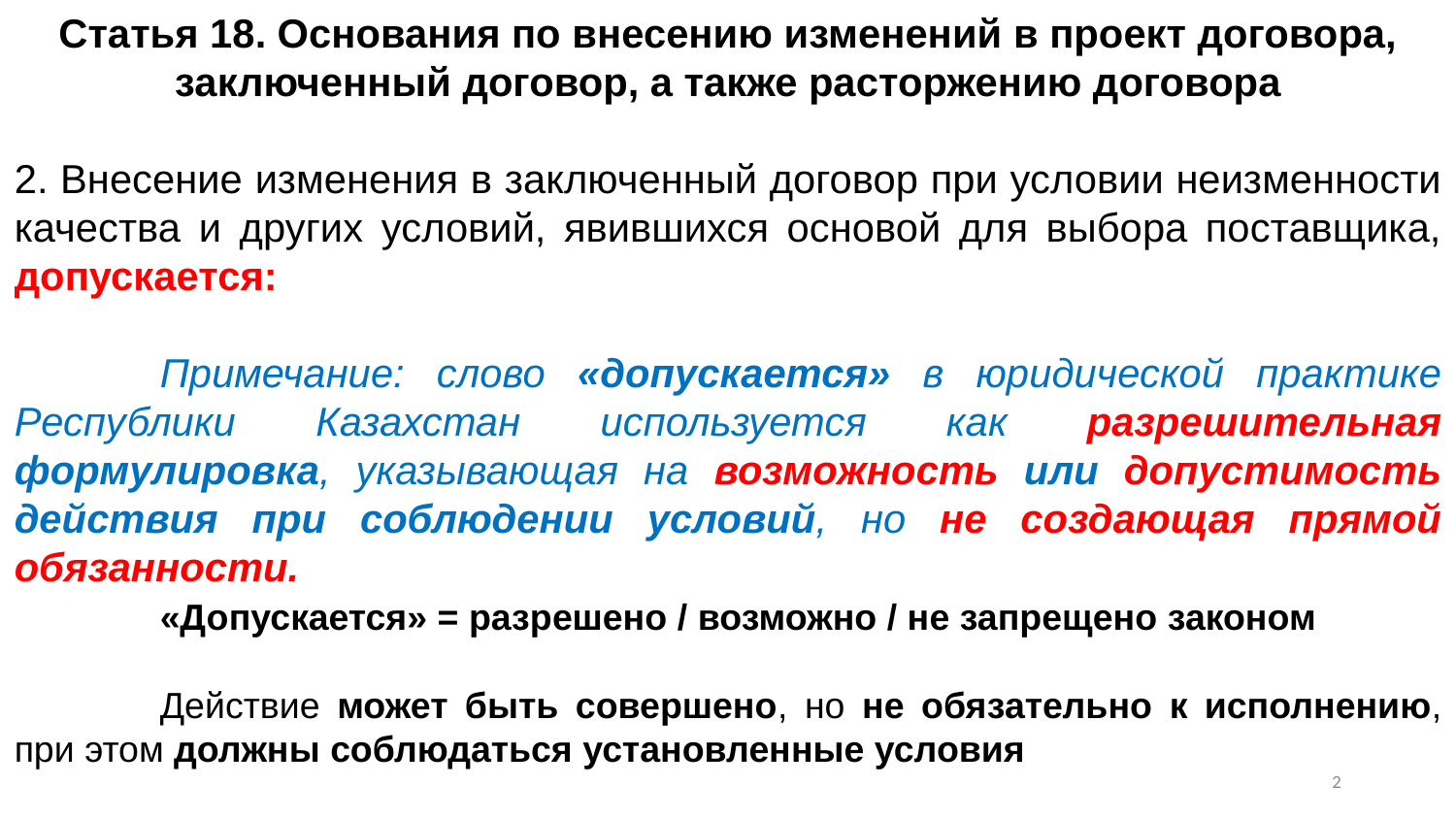

Статья 18. Основания по внесению изменений в проект договора, заключенный договор, а также расторжению договора

2. Внесение изменения в заключенный договор при условии неизменности качества и других условий, явившихся основой для выбора поставщика, допускается:

	Примечание: слово «допускается» в юридической практике Республики Казахстан используется как разрешительная формулировка, указывающая на возможность или допустимость действия при соблюдении условий, но не создающая прямой обязанности.
	«Допускается» = разрешено / возможно / не запрещено законом

	Действие может быть совершено, но не обязательно к исполнению, при этом должны соблюдаться установленные условия
2